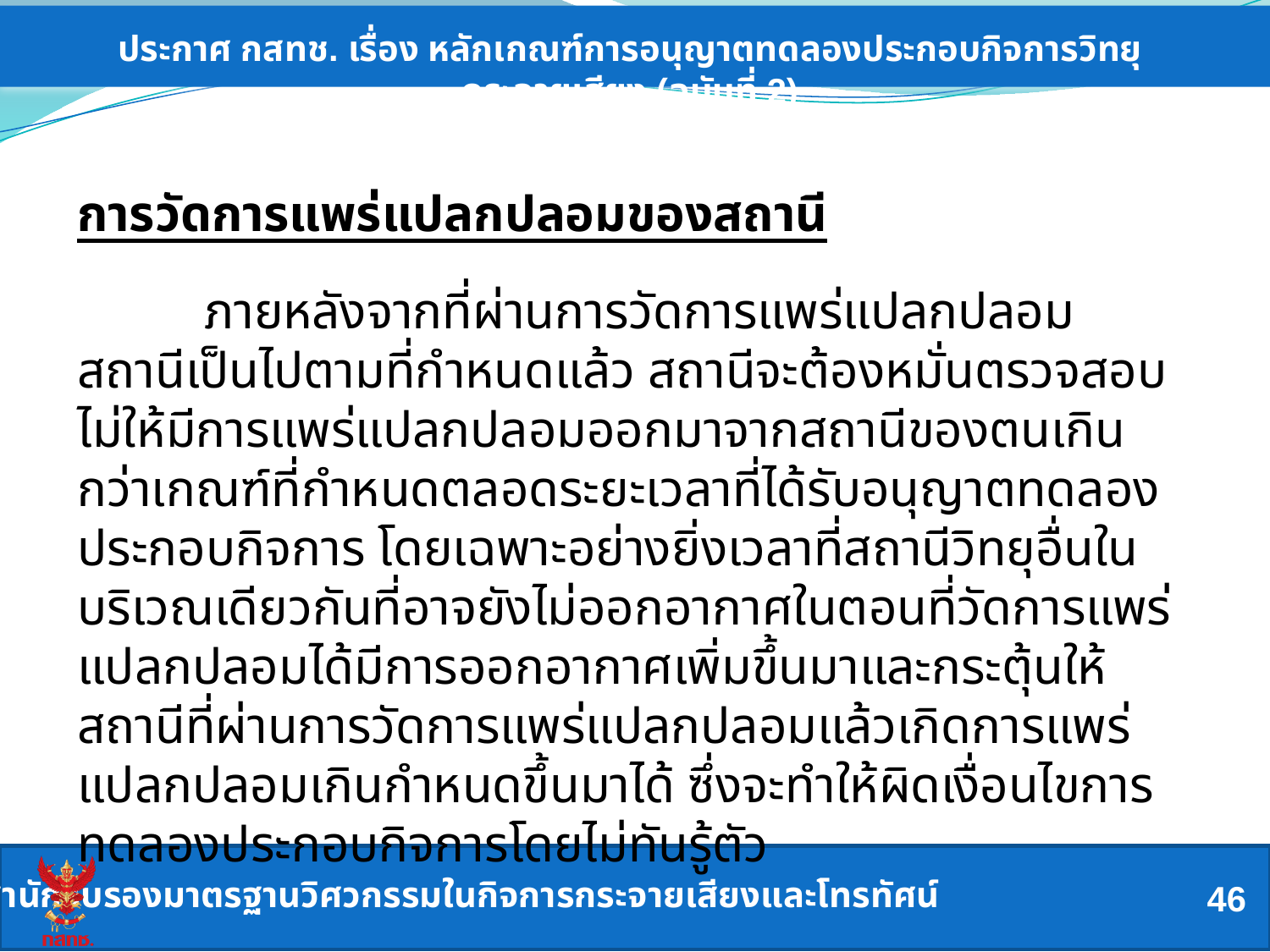

ประกาศ กสทช. เรื่อง หลักเกณฑ์การอนุญาตทดลองประกอบกิจการวิทยุกระจายเสียง (ฉบับที่ 2)
การวัดการแพร่แปลกปลอมของสถานี

	ภายหลังจากที่ผ่านการวัดการแพร่แปลกปลอมสถานีเป็นไปตามที่กำหนดแล้ว สถานีจะต้องหมั่นตรวจสอบไม่ให้มีการแพร่แปลกปลอมออกมาจากสถานีของตนเกินกว่าเกณฑ์ที่กำหนดตลอดระยะเวลาที่ได้รับอนุญาตทดลองประกอบกิจการ โดยเฉพาะอย่างยิ่งเวลาที่สถานีวิทยุอื่นในบริเวณเดียวกันที่อาจยังไม่ออกอากาศในตอนที่วัดการแพร่แปลกปลอมได้มีการออกอากาศเพิ่มขึ้นมาและกระตุ้นให้สถานีที่ผ่านการวัดการแพร่แปลกปลอมแล้วเกิดการแพร่แปลกปลอมเกินกำหนดขึ้นมาได้ ซึ่งจะทำให้ผิดเงื่อนไขการทดลองประกอบกิจการโดยไม่ทันรู้ตัว